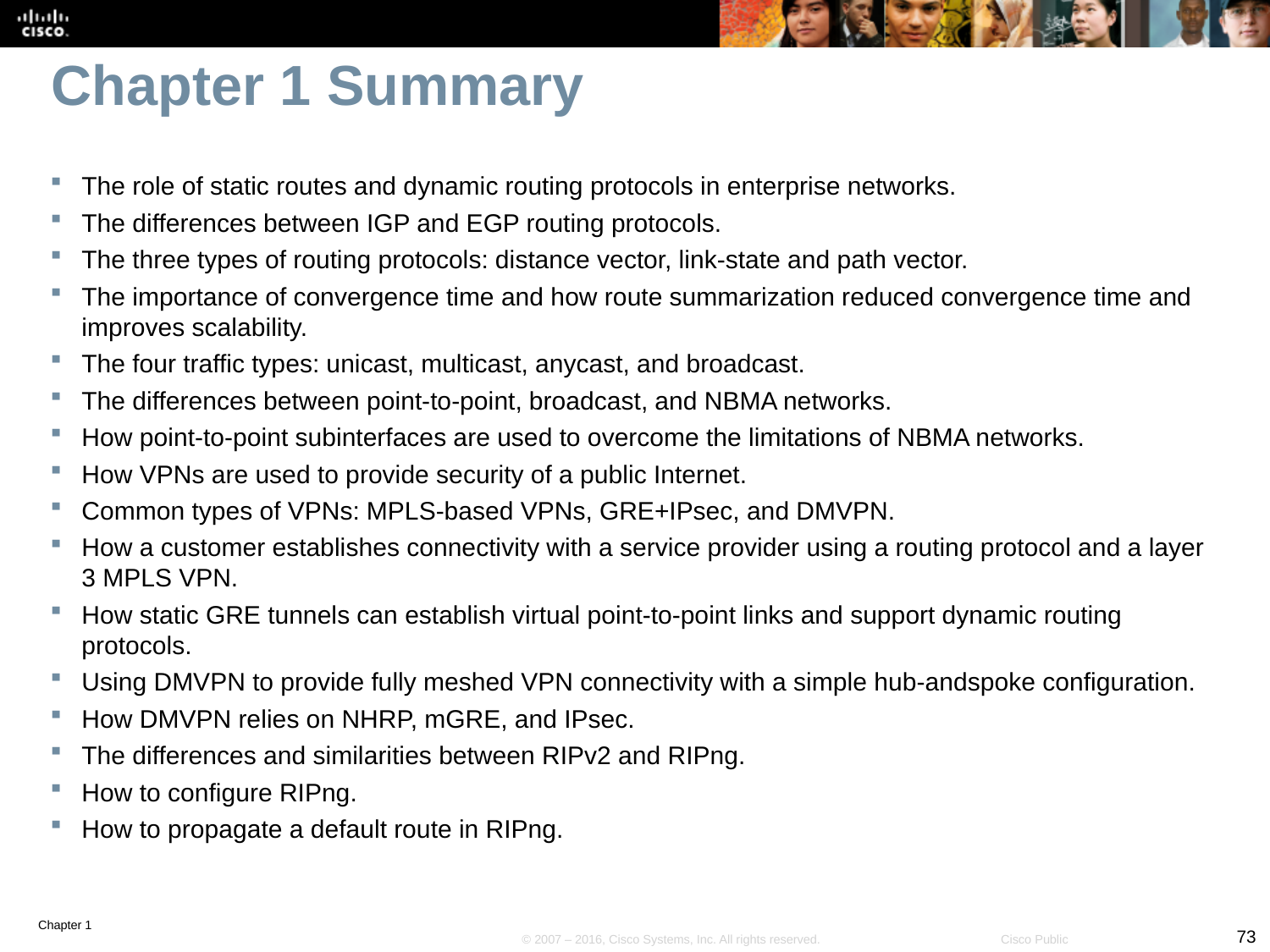

# Chapter 1 Summary
The role of static routes and dynamic routing protocols in enterprise networks.
The differences between IGP and EGP routing protocols.
The three types of routing protocols: distance vector, link-state and path vector.
The importance of convergence time and how route summarization reduced convergence time and improves scalability.
The four traffic types: unicast, multicast, anycast, and broadcast.
The differences between point-to-point, broadcast, and NBMA networks.
How point-to-point subinterfaces are used to overcome the limitations of NBMA networks.
How VPNs are used to provide security of a public Internet.
Common types of VPNs: MPLS-based VPNs, GRE+IPsec, and DMVPN.
How a customer establishes connectivity with a service provider using a routing protocol and a layer 3 MPLS VPN.
How static GRE tunnels can establish virtual point-to-point links and support dynamic routing protocols.
Using DMVPN to provide fully meshed VPN connectivity with a simple hub-andspoke configuration.
How DMVPN relies on NHRP, mGRE, and IPsec.
The differences and similarities between RIPv2 and RIPng.
How to configure RIPng.
How to propagate a default route in RIPng.